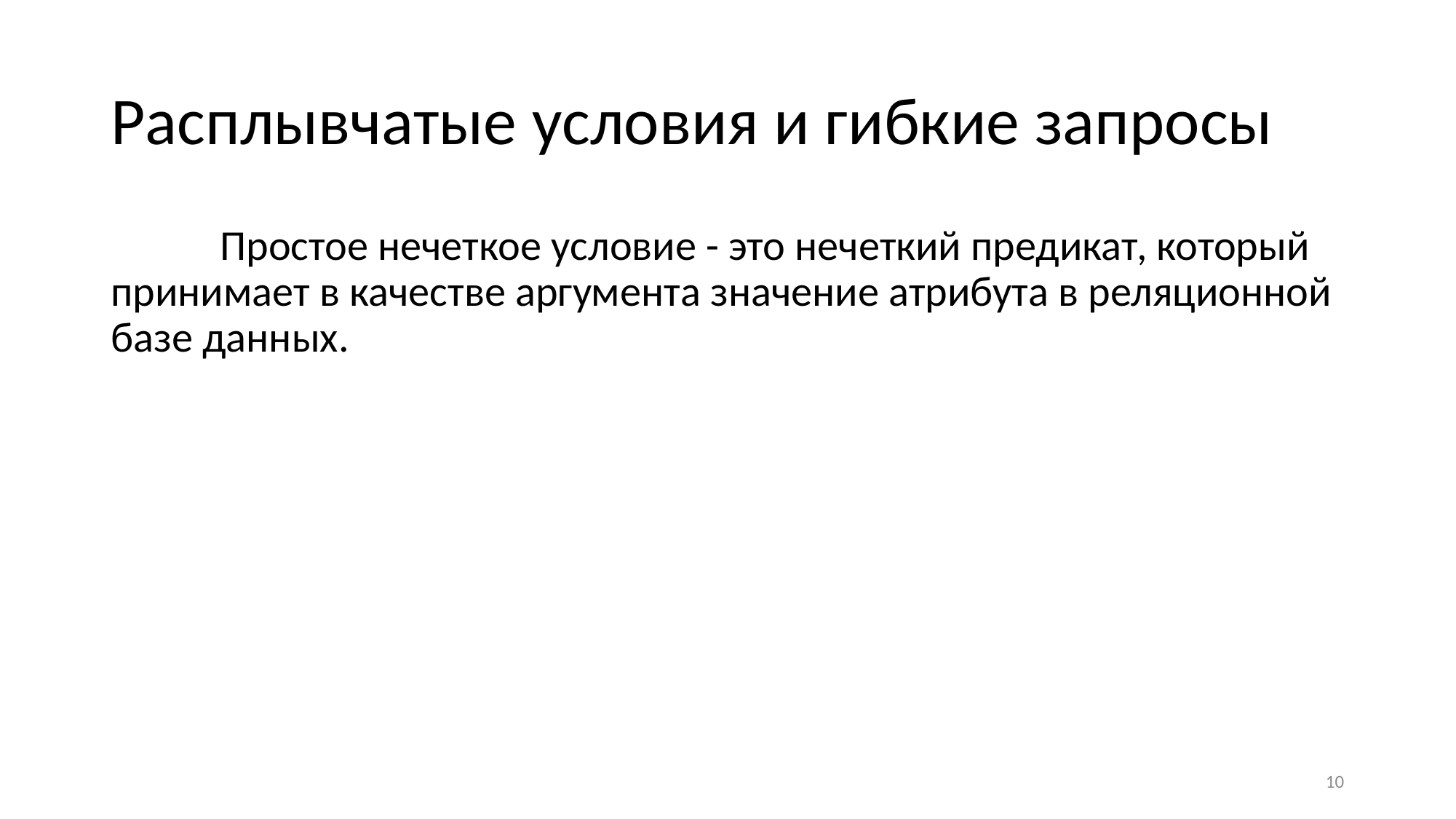

# Расплывчатые условия и гибкие запросы
	Простое нечеткое условие - это нечеткий предикат, который принимает в качестве аргумента значение атрибута в реляционной базе данных.

10